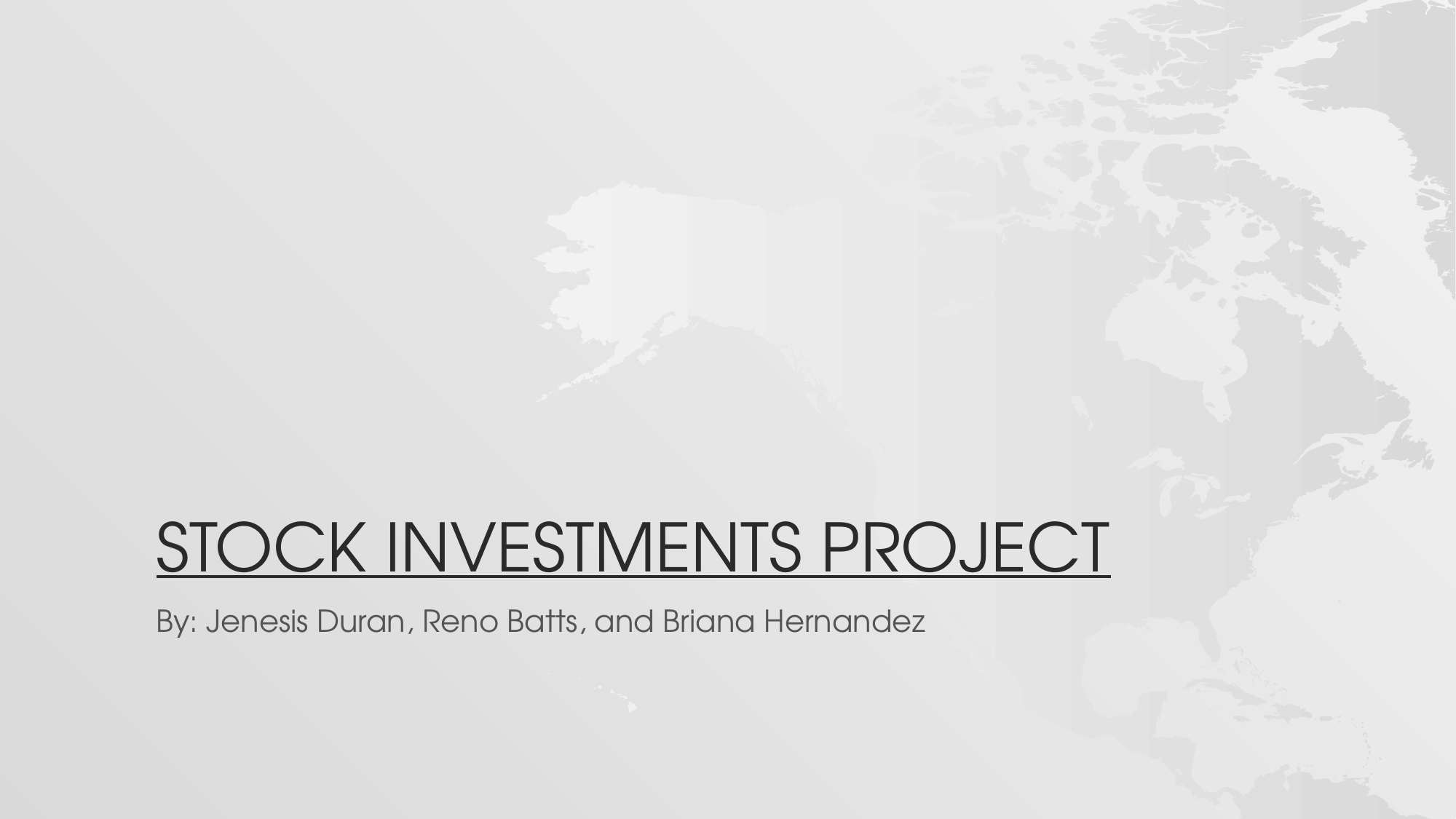

# Stock Investments Project
By: Jenesis Duran, Reno Batts, and Briana Hernandez